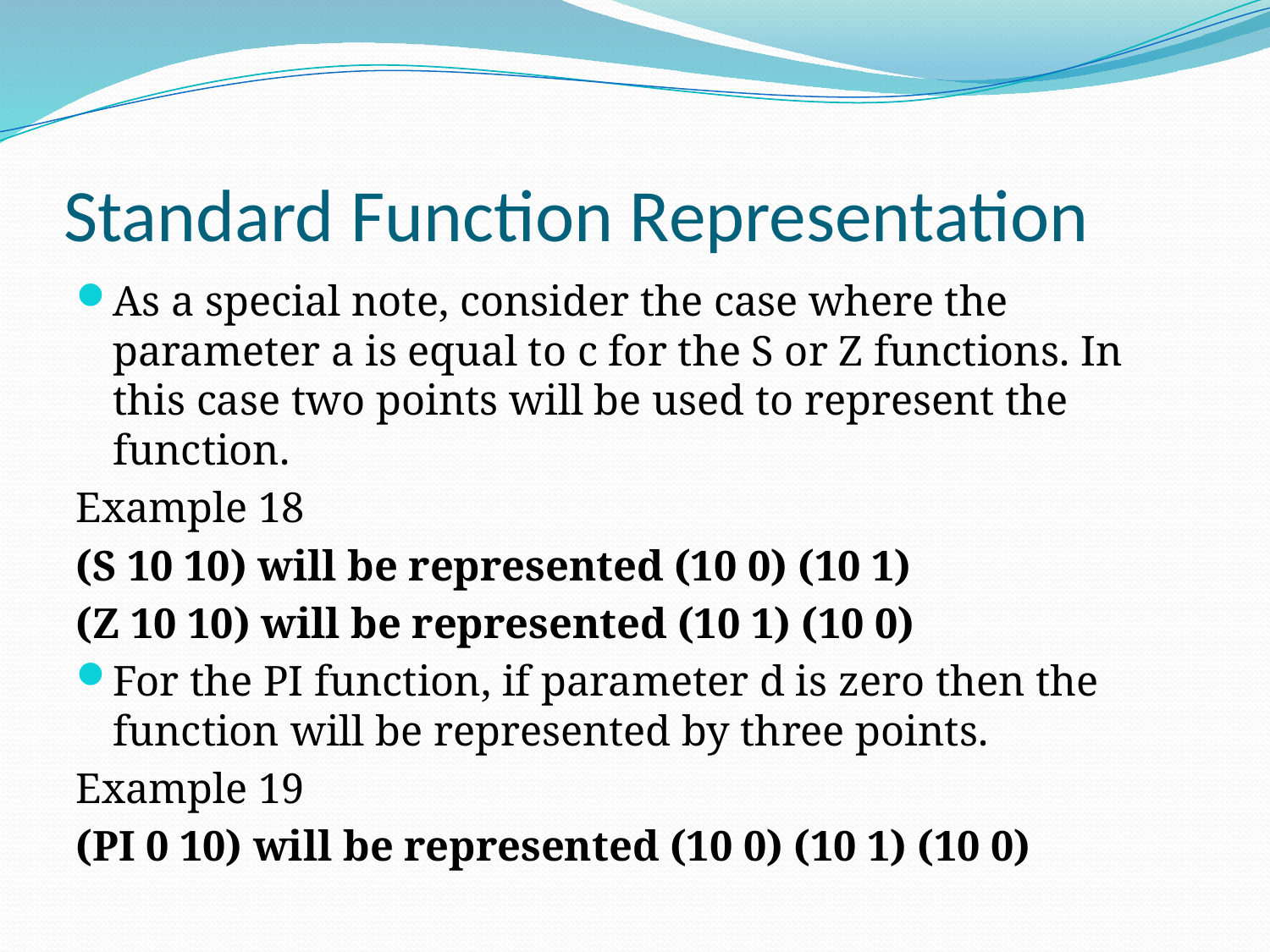

# Standard Function Representation
As a special note, consider the case where the parameter a is equal to c for the S or Z functions. In this case two points will be used to represent the function.
Example 18
(S 10 10) will be represented (10 0) (10 1)
(Z 10 10) will be represented (10 1) (10 0)
For the PI function, if parameter d is zero then the function will be represented by three points.
Example 19
(PI 0 10) will be represented (10 0) (10 1) (10 0)